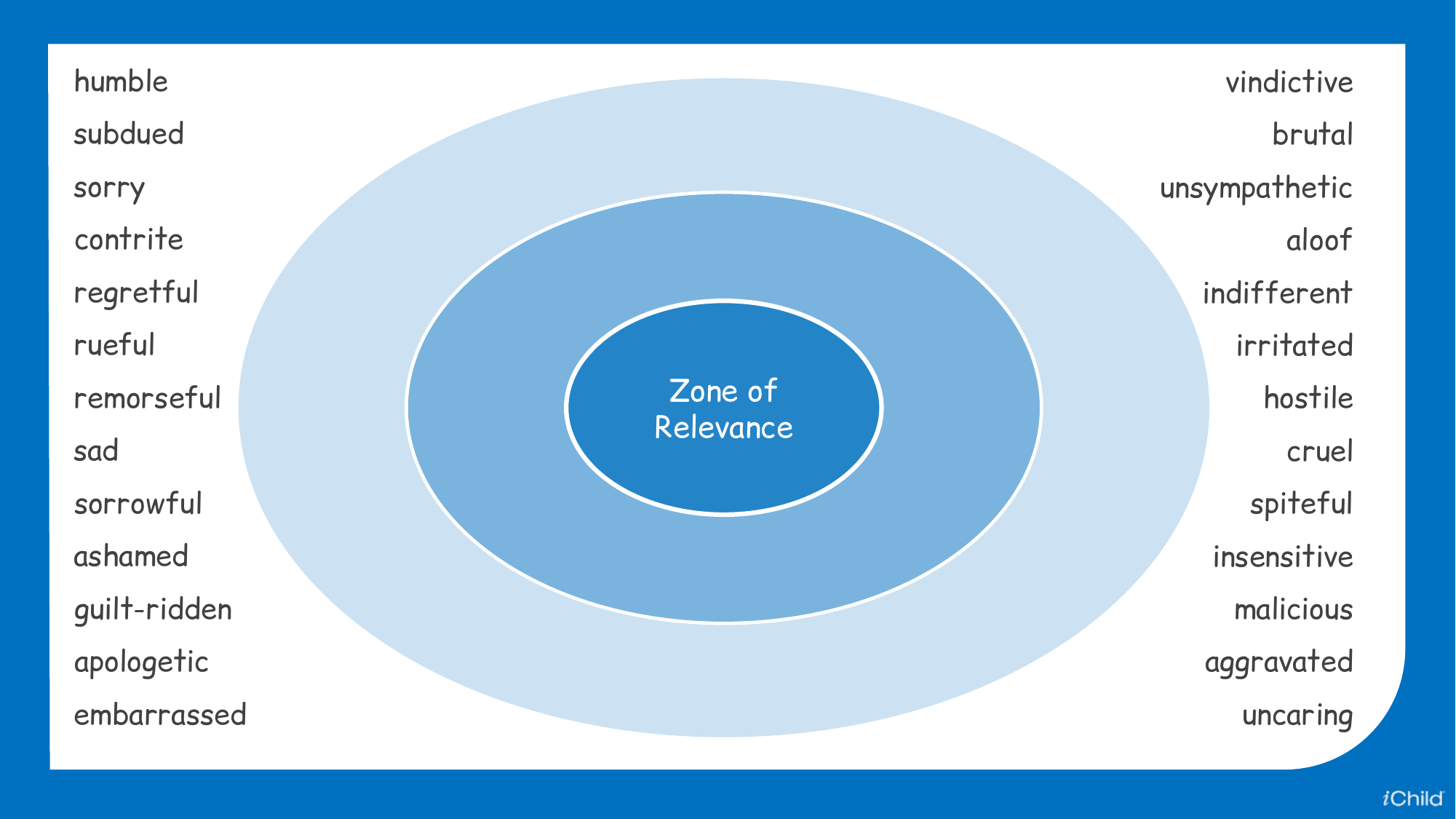

humble
vindictive

subdued
brutal
sorry
unsympathetic

contrite
aloof
regretful
indifferent
Zone of
Relevance
rueful
irritated
remorseful
hostile
sad
cruel
sorrowful
spiteful
ashamed
insensitive
guilt-ridden
malicious
apologetic
aggravated
uncaring
embarrassed